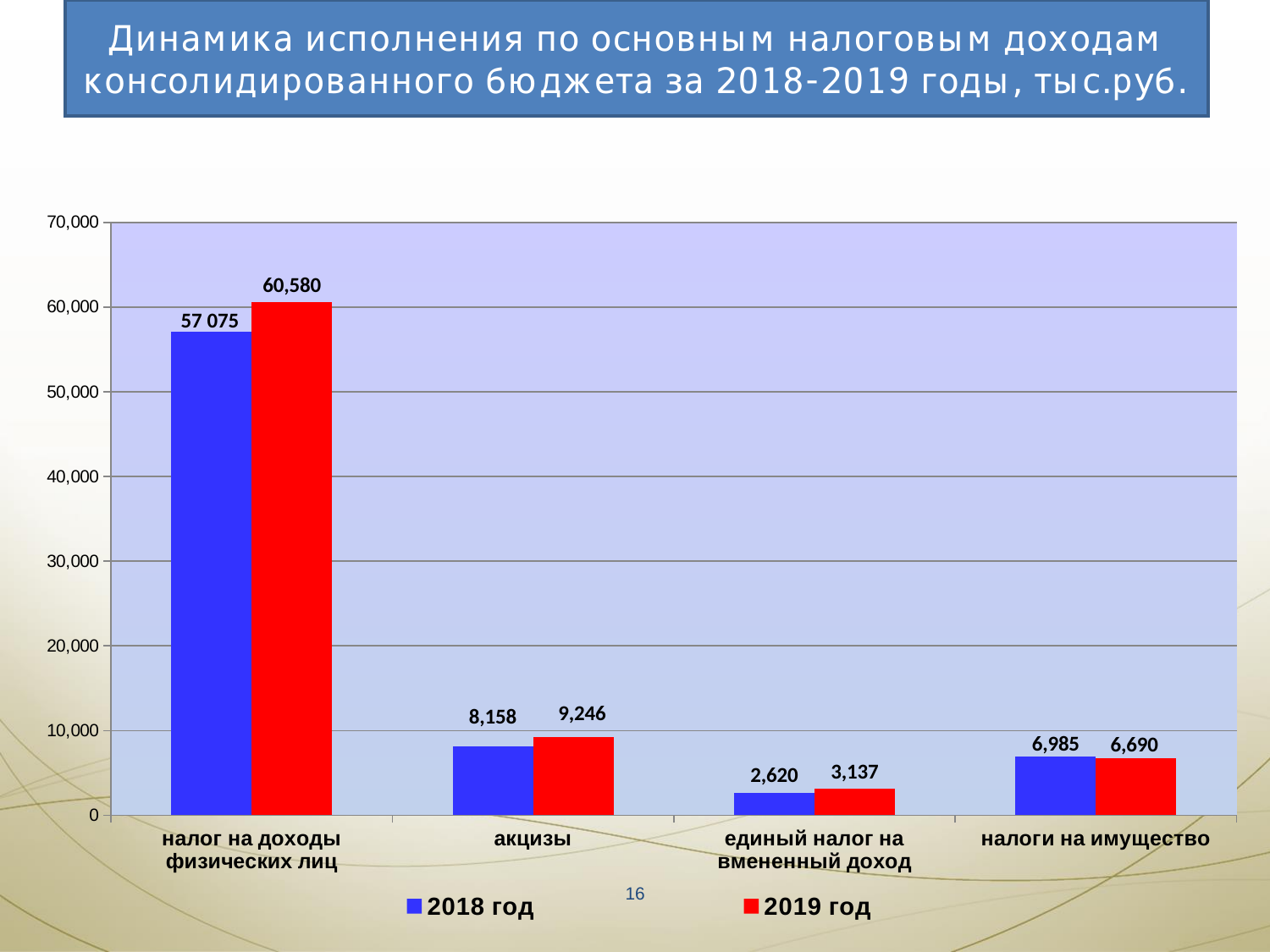

Динамика исполнения по основным налоговым доходам консолидированного бюджета за 2018-2019 годы, тыс.руб.

### Chart

| Category | 2018 год | 2019 год |
|---|---|---|
| налог на доходы физических лиц | 57075.0 | 60580.0 |
| акцизы | 8158.0 | 9246.0 |
| единый налог на вмененный доход | 2620.0 | 3137.0 |
| налоги на имущество | 6985.0 | 6690.0 |
16